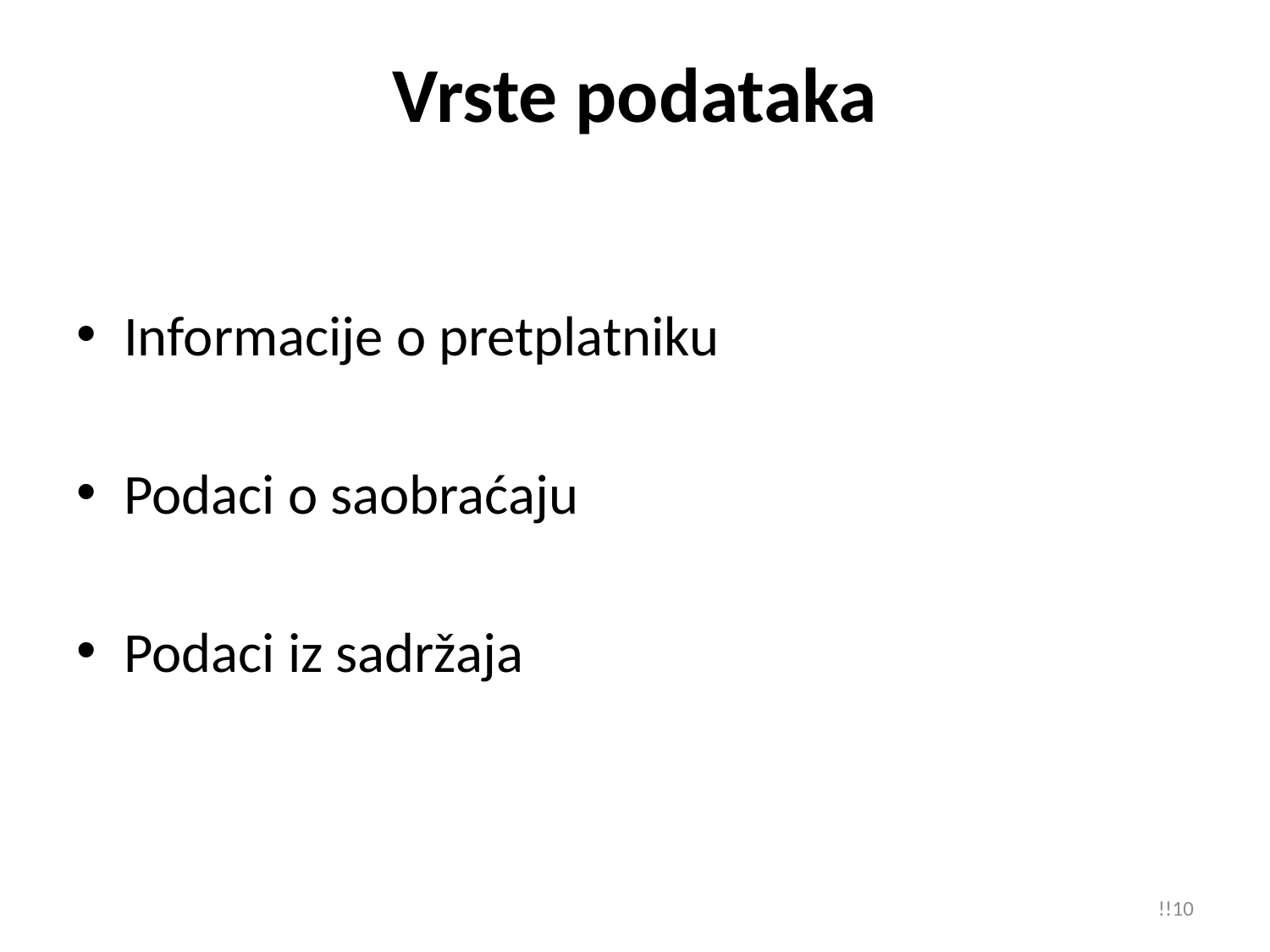

# Vrste podataka

Informacije o pretplatniku

Podaci o saobraćaju

Podaci iz sadržaja
!!10